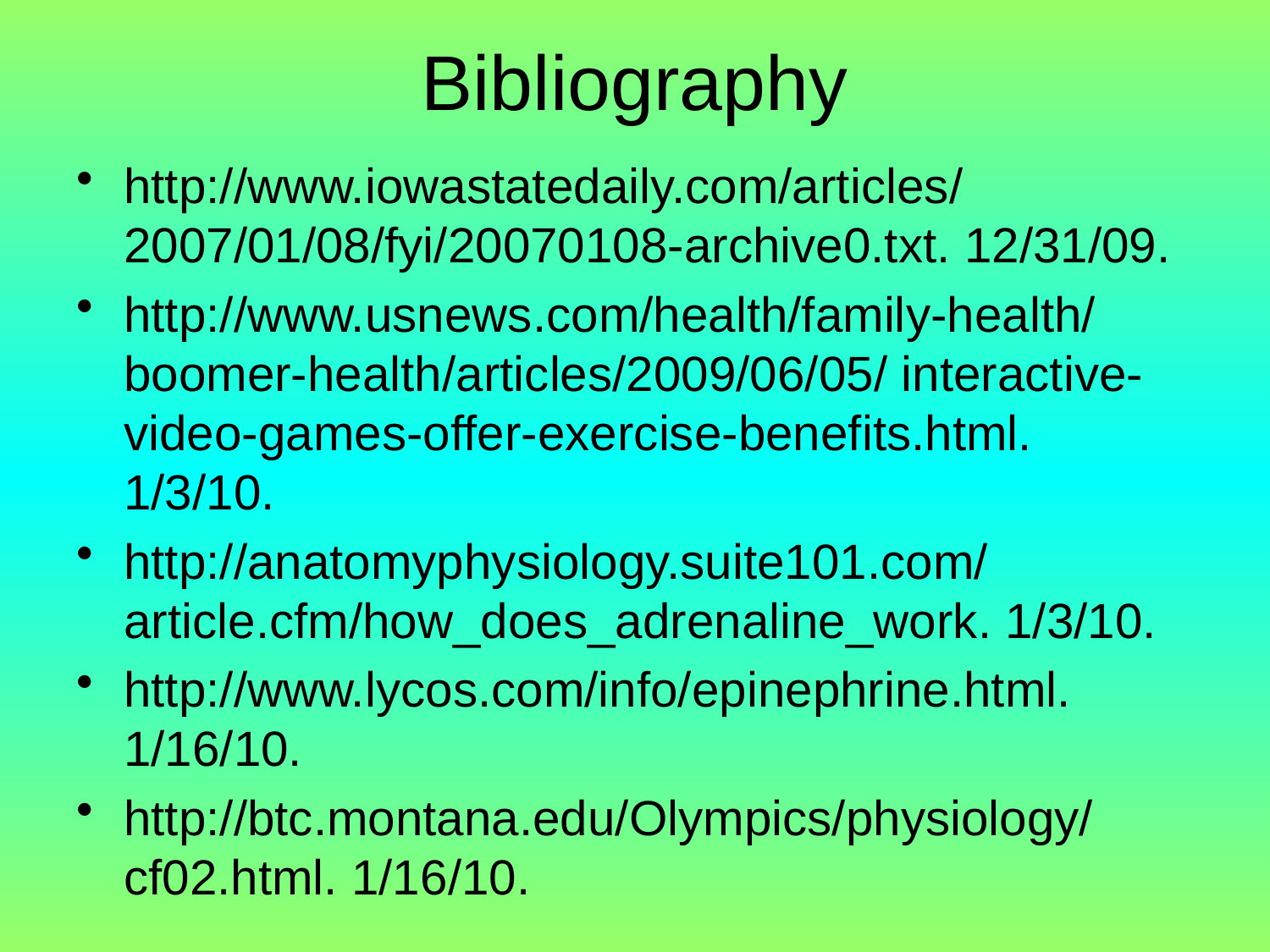

# Bibliography
http://www.iowastatedaily.com/articles/2007/01/08/fyi/20070108-archive0.txt. 12/31/09.
http://www.usnews.com/health/family-health/boomer-health/articles/2009/06/05/ interactive-video-games-offer-exercise-benefits.html. 1/3/10.
http://anatomyphysiology.suite101.com/article.cfm/how_does_adrenaline_work. 1/3/10.
http://www.lycos.com/info/epinephrine.html. 1/16/10.
http://btc.montana.edu/Olympics/physiology/cf02.html. 1/16/10.